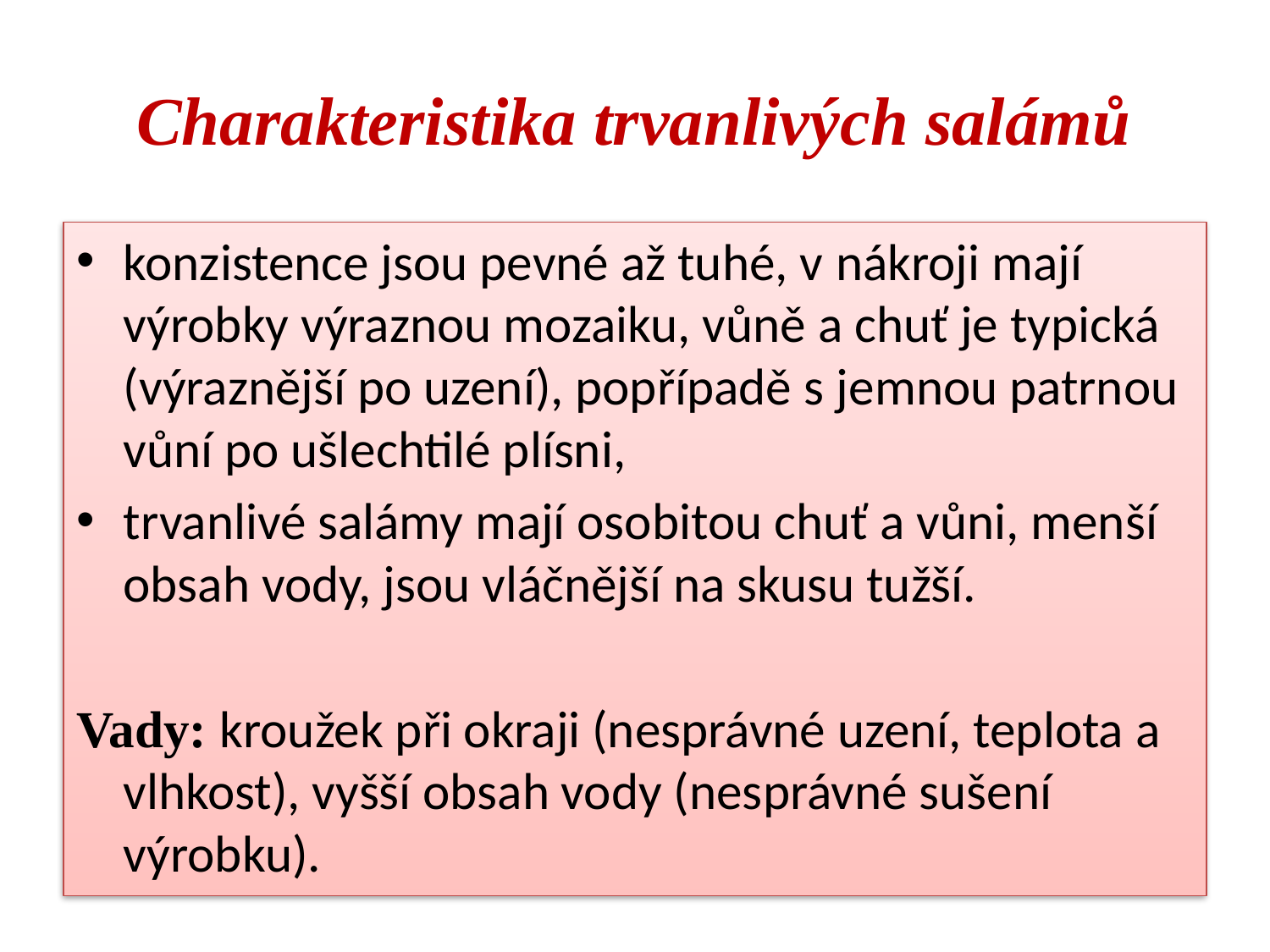

# Charakteristika trvanlivých salámů
konzistence jsou pevné až tuhé, v nákroji mají výrobky výraznou mozaiku, vůně a chuť je typická (výraznější po uzení), popřípadě s jemnou patrnou vůní po ušlechtilé plísni,
trvanlivé salámy mají osobitou chuť a vůni, menší obsah vody, jsou vláčnější na skusu tužší.

Vady: kroužek při okraji (nesprávné uzení, teplota a 	vlhkost), vyšší obsah vody (nesprávné sušení 	výrobku).